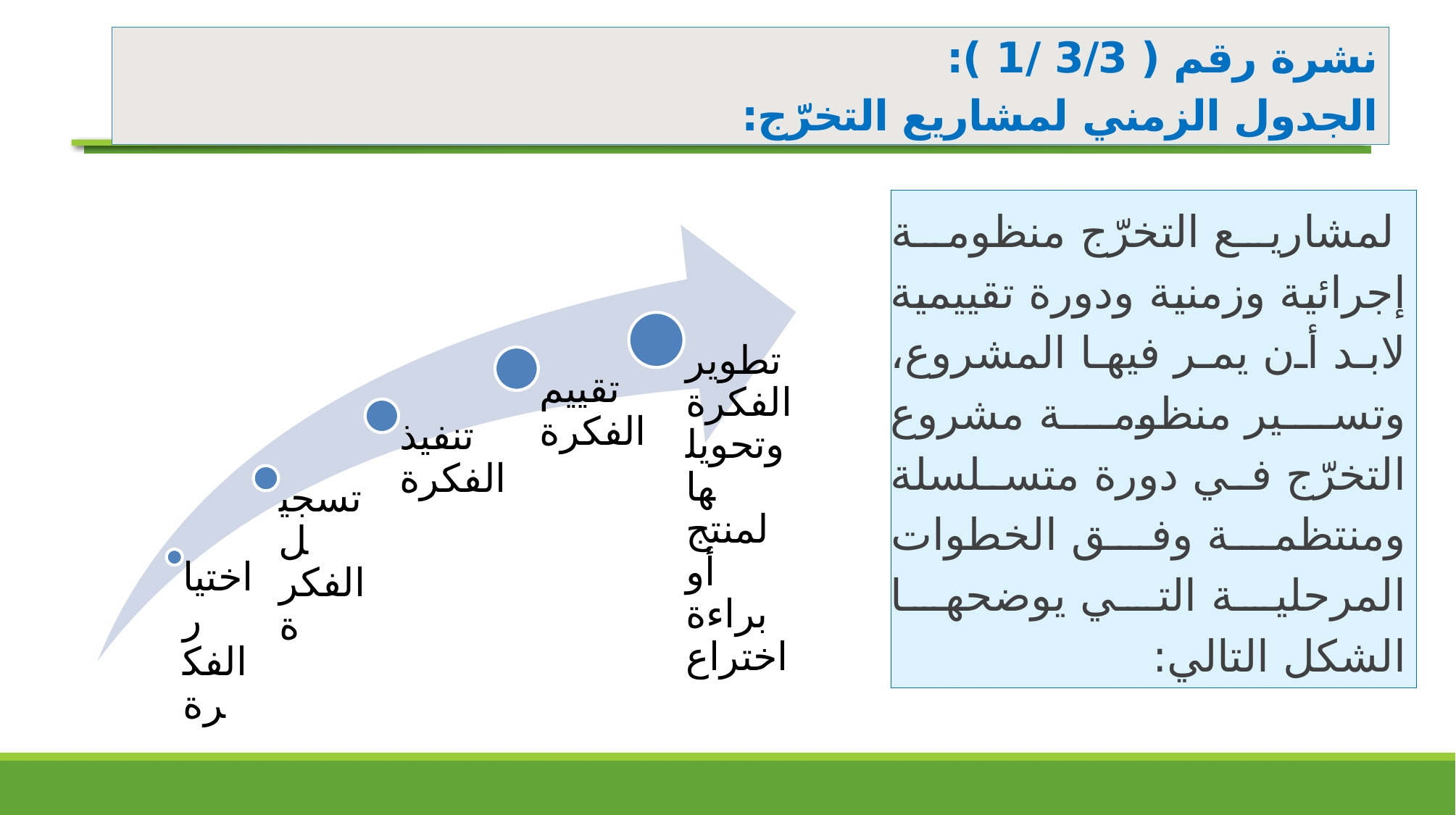

# نشرة رقم ( 3/3 /1 ): الجدول الزمني لمشاريع التخرّج:
 لمشاريع التخرّج منظومة إجرائية وزمنية ودورة تقييمية لابد أن يمر فيها المشروع، وتسير منظومة مشروع التخرّج في دورة متسلسلة ومنتظمة وفق الخطوات المرحلية التي يوضحها الشكل التالي:
اختيار الفكرة
تسجيل الفكرة
تنفيذ الفكرة
تقييم الفكرة
تطوير الفكرة وتحويلها لمنتج أو براءة اختراع